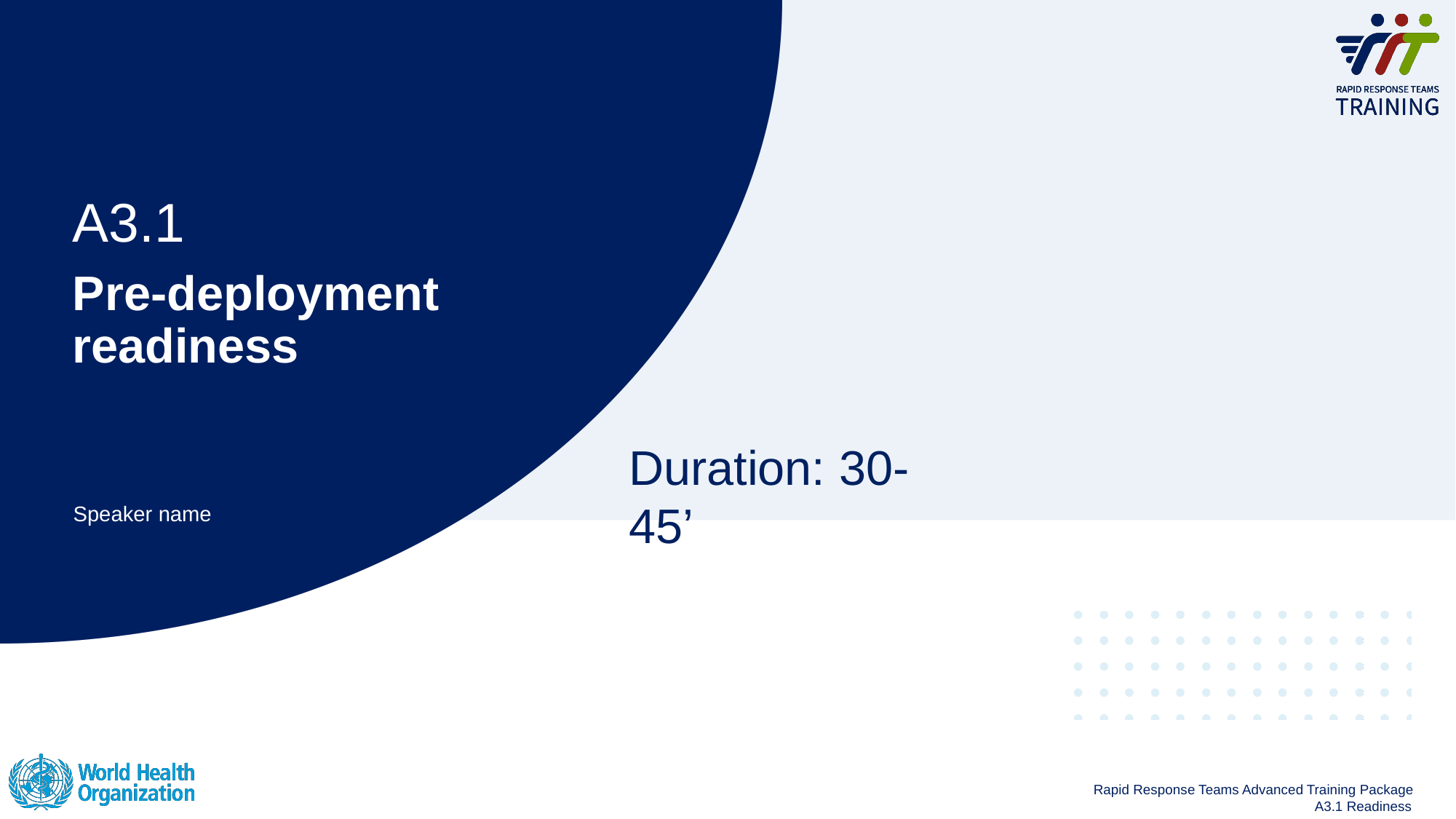

# Pre-deployment readiness
A3.1
Duration: 30-45’
Speaker name
1